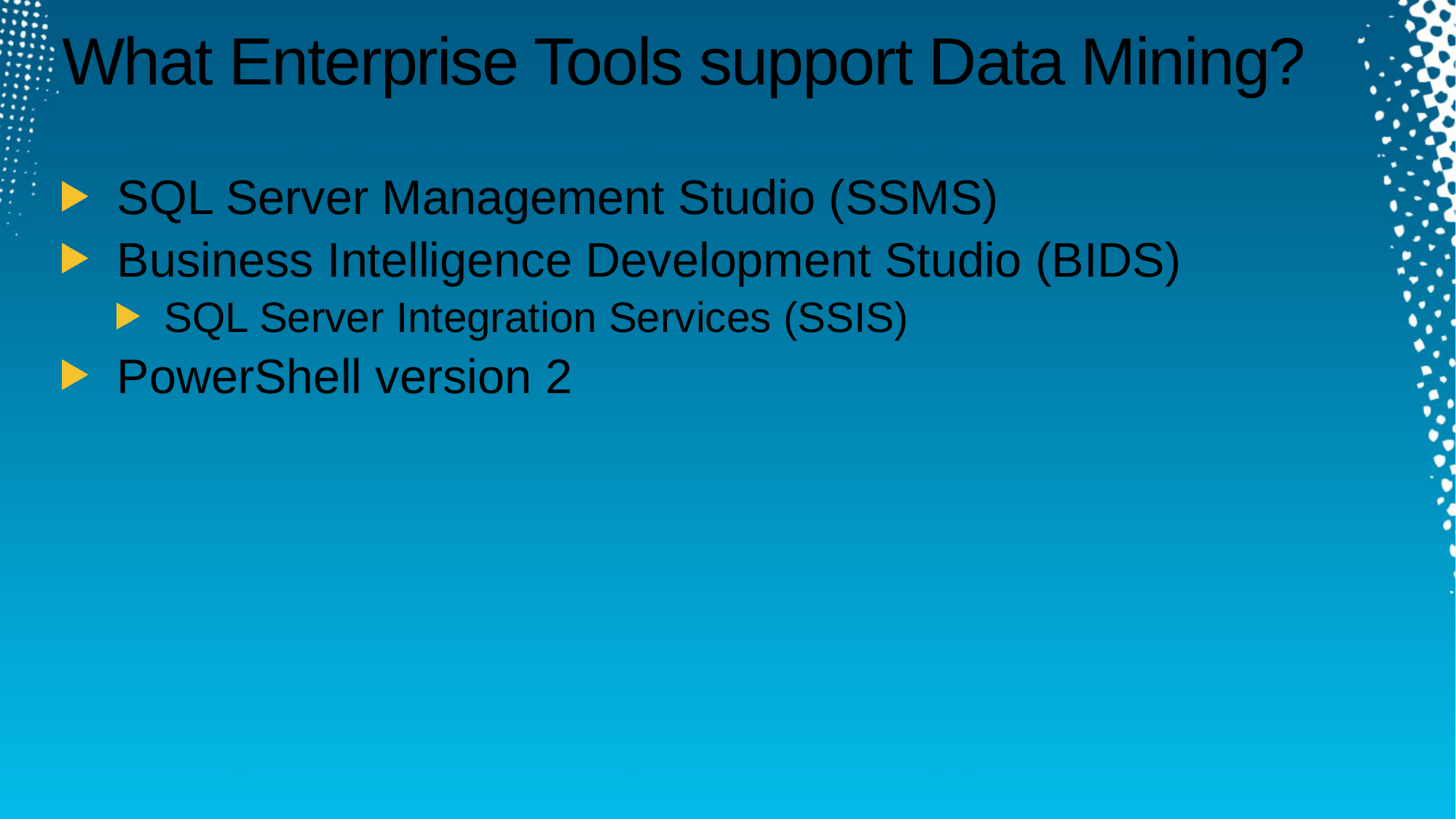

# What Enterprise Tools support Data Mining?
SQL Server Management Studio (SSMS)
Business Intelligence Development Studio (BIDS)
SQL Server Integration Services (SSIS)
PowerShell version 2